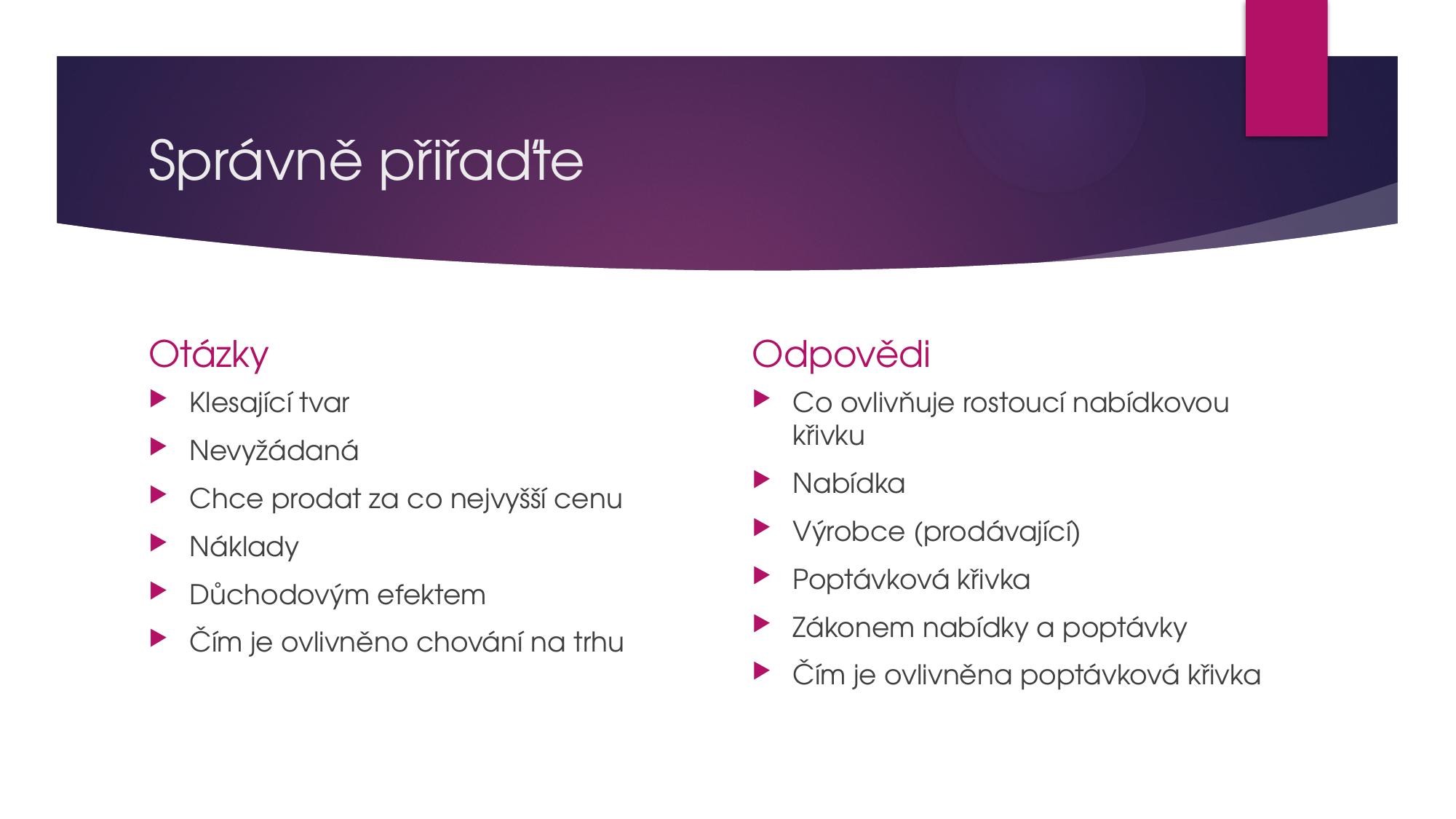

# Správně přiřaďte
Otázky
Odpovědi
Klesající tvar
Nevyžádaná
Chce prodat za co nejvyšší cenu
Náklady
Důchodovým efektem
Čím je ovlivněno chování na trhu

Co ovlivňuje rostoucí nabídkovou křivku
Nabídka
Výrobce (prodávající)
Poptávková křivka
Zákonem nabídky a poptávky
Čím je ovlivněna poptávková křivka